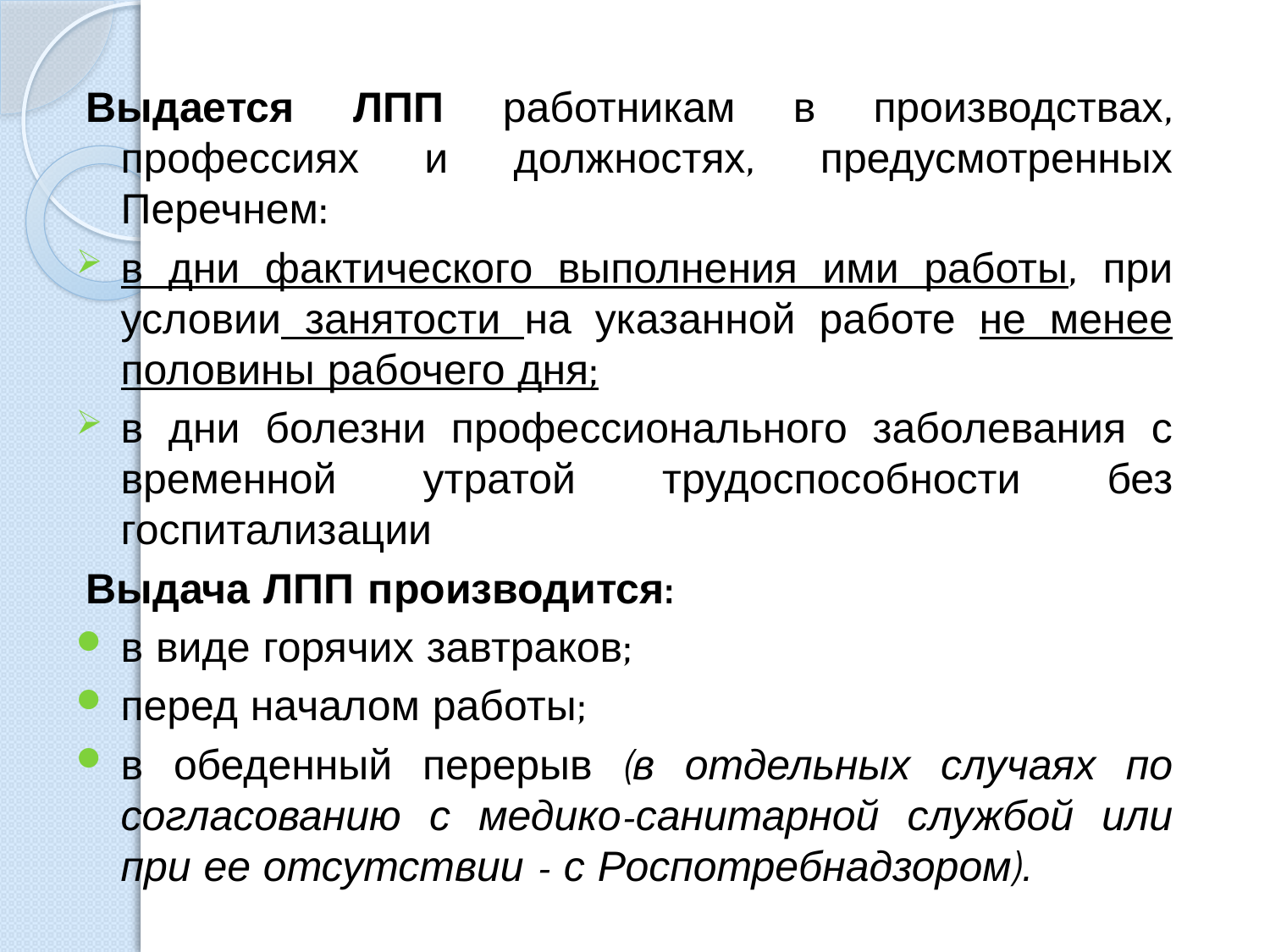

Выдается ЛПП работникам в производствах, профессиях и должностях, предусмотренных Перечнем:
в дни фактического выполнения ими работы, при условии занятости на указанной работе не менее половины рабочего дня;
в дни болезни профессионального заболевания с временной утратой трудоспособности без госпитализации
Выдача ЛПП производится:
в виде горячих завтраков;
перед началом работы;
в обеденный перерыв (в отдельных случаях по согласованию с медико-санитарной службой или при ее отсутствии - с Роспотребнадзором).